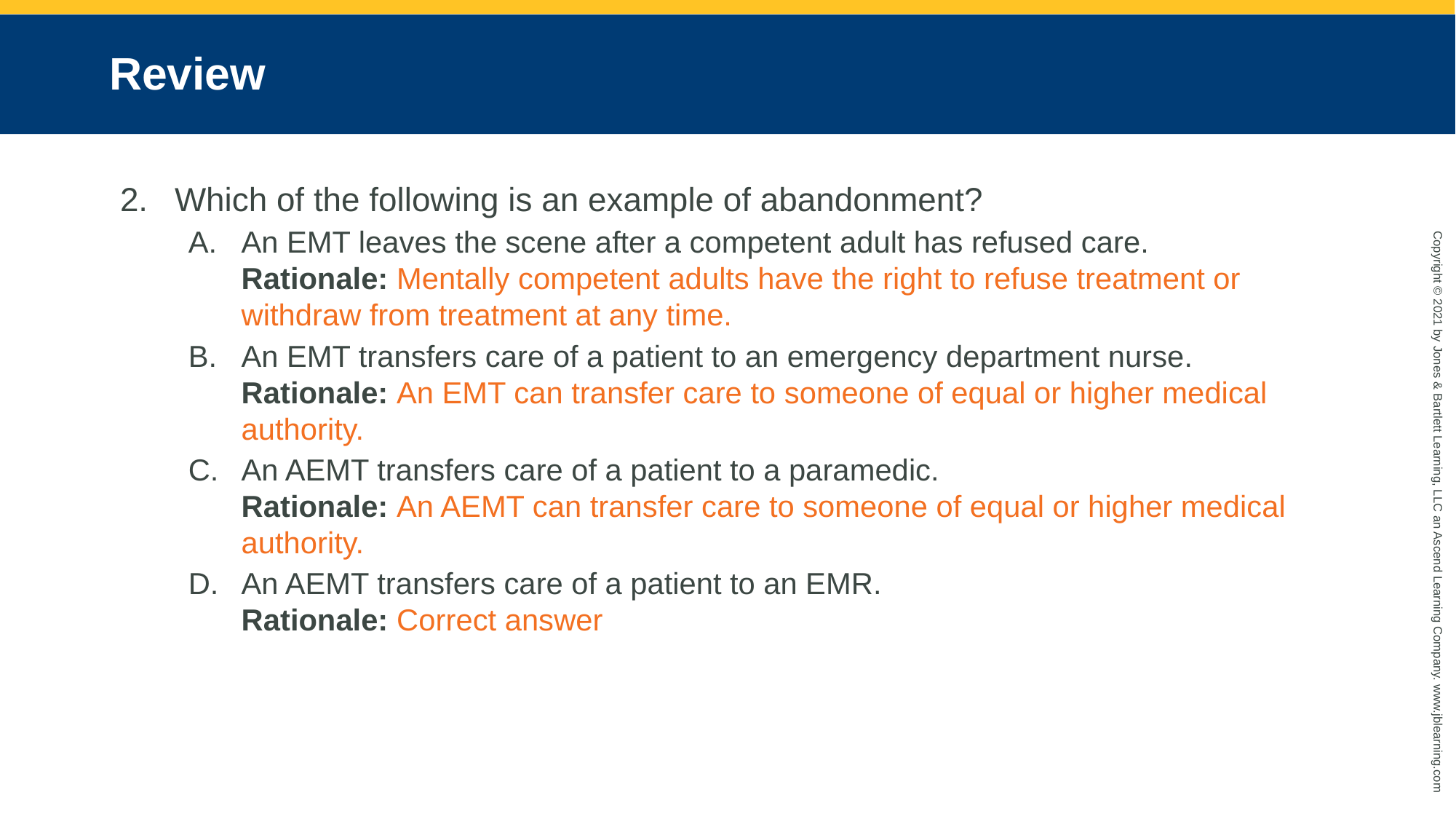

# Review
Which of the following is an example of abandonment?
An EMT leaves the scene after a competent adult has refused care.
Rationale: Mentally competent adults have the right to refuse treatment or withdraw from treatment at any time.
An EMT transfers care of a patient to an emergency department nurse.
Rationale: An EMT can transfer care to someone of equal or higher medical authority.
An AEMT transfers care of a patient to a paramedic.
Rationale: An AEMT can transfer care to someone of equal or higher medical authority.
An AEMT transfers care of a patient to an EMR.
Rationale: Correct answer